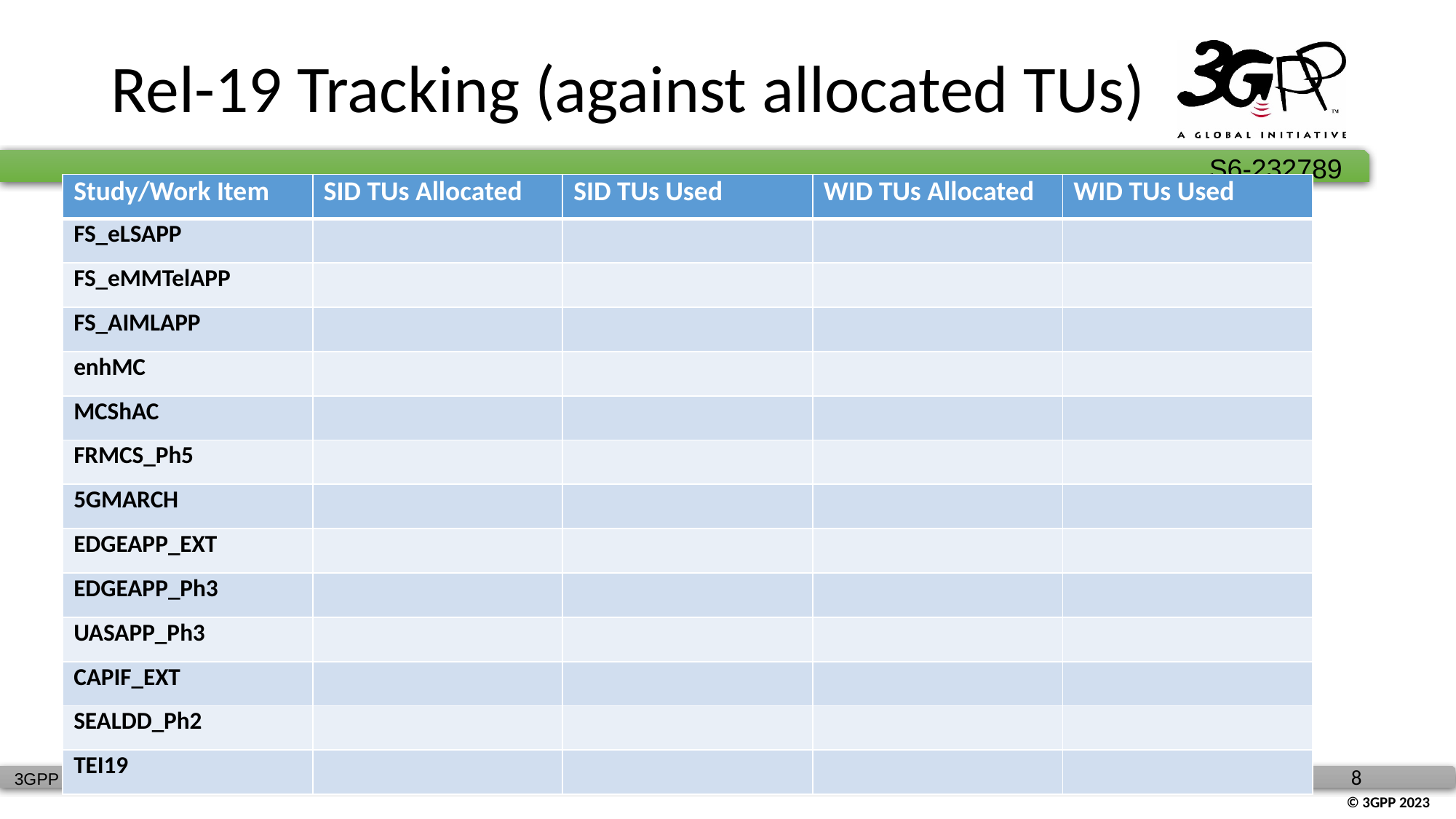

# Rel-19 Tracking (against allocated TUs)
| Study/Work Item | SID TUs Allocated | SID TUs Used | WID TUs Allocated | WID TUs Used |
| --- | --- | --- | --- | --- |
| FS\_eLSAPP |  |  |  |  |
| FS\_eMMTelAPP |  |  |  |  |
| FS\_AIMLAPP |  |  |  |  |
| enhMC |  |  |  |  |
| MCShAC |  |  |  |  |
| FRMCS\_Ph5 |  |  |  |  |
| 5GMARCH |  |  |  |  |
| EDGEAPP\_EXT |  |  |  |  |
| EDGEAPP\_Ph3 |  |  |  |  |
| UASAPP\_Ph3 |  |  |  |  |
| CAPIF\_EXT |  |  |  |  |
| SEALDD\_Ph2 |  |  |  |  |
| TEI19 |  |  |  |  |